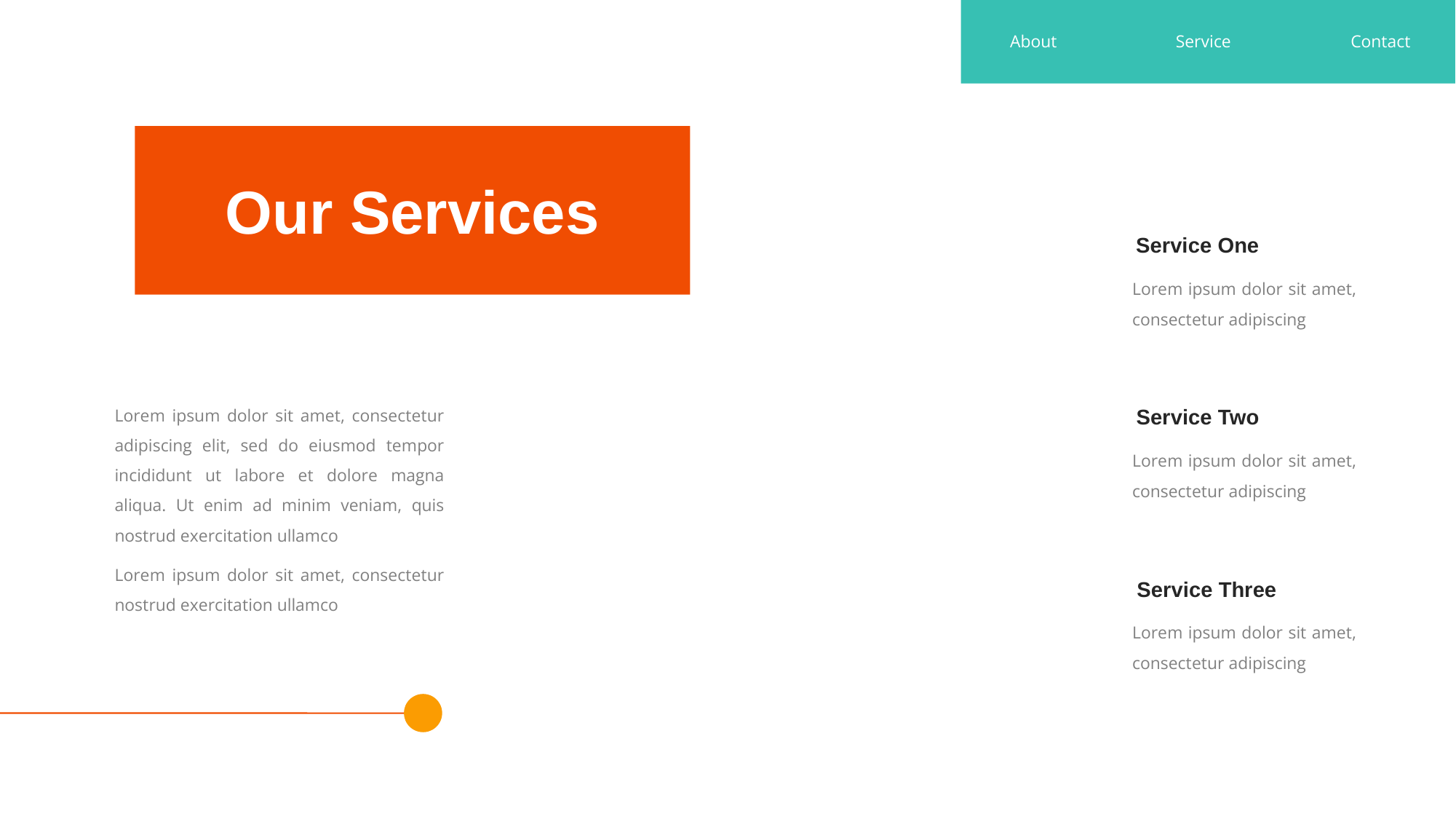

About
Service
Contact

Our Services
Service One
Lorem ipsum dolor sit amet, consectetur adipiscing
Lorem ipsum dolor sit amet, consectetur adipiscing elit, sed do eiusmod tempor incididunt ut labore et dolore magna aliqua. Ut enim ad minim veniam, quis nostrud exercitation ullamco
Service Two
Lorem ipsum dolor sit amet, consectetur adipiscing
Lorem ipsum dolor sit amet, consectetur nostrud exercitation ullamco
Service Three
Lorem ipsum dolor sit amet, consectetur adipiscing